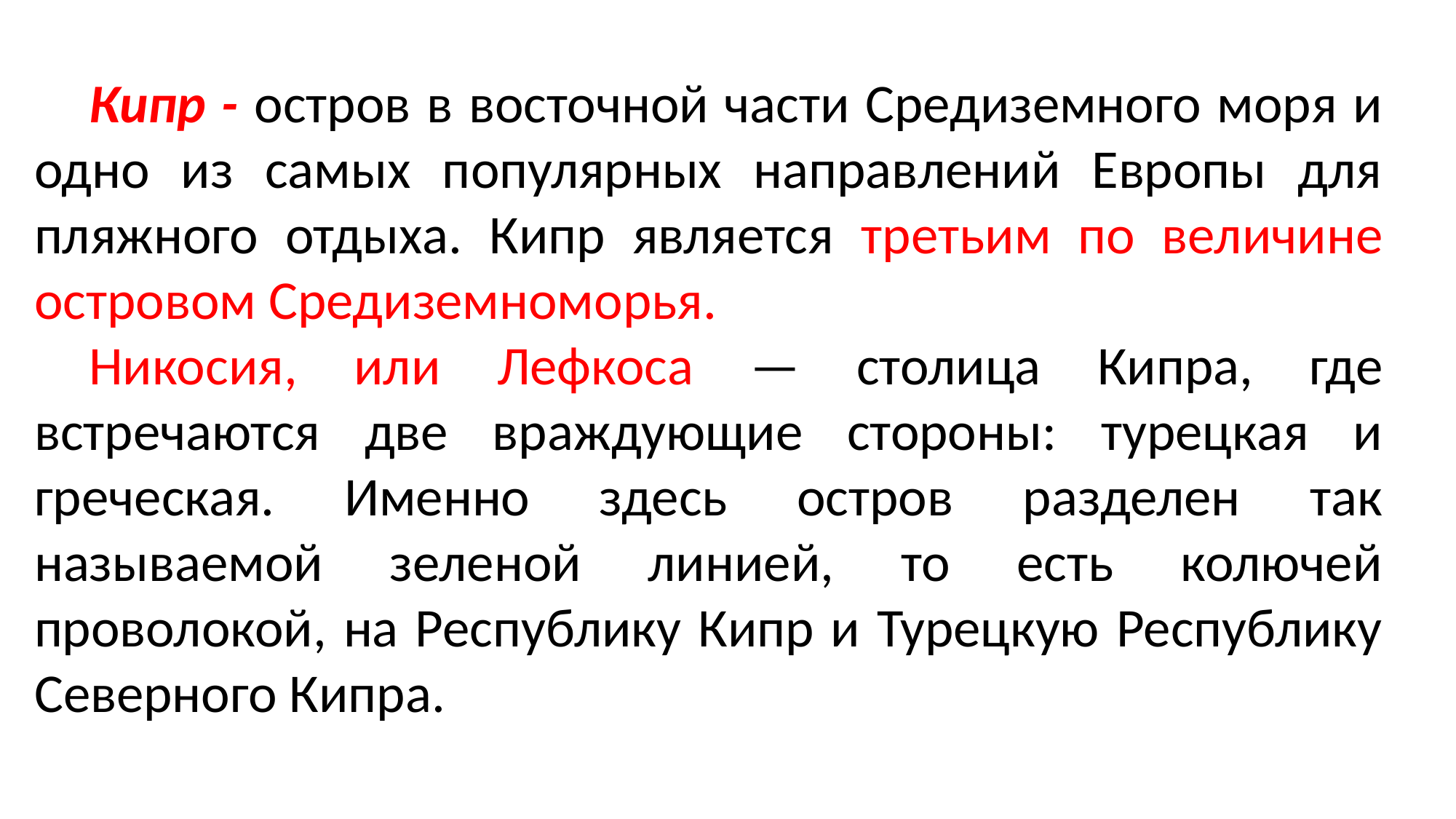

Кипр - остров в восточной части Средиземного моря и одно из самых популярных направлений Европы для пляжного отдыха. Кипр является третьим по величине островом Средиземноморья.
Никосия, или Лефкоса — столица Кипра, где встречаются две враждующие стороны: турецкая и греческая. Именно здесь остров разделен так называемой зеленой линией, то есть колючей проволокой, на Республику Кипр и Турецкую Республику Северного Кипра.